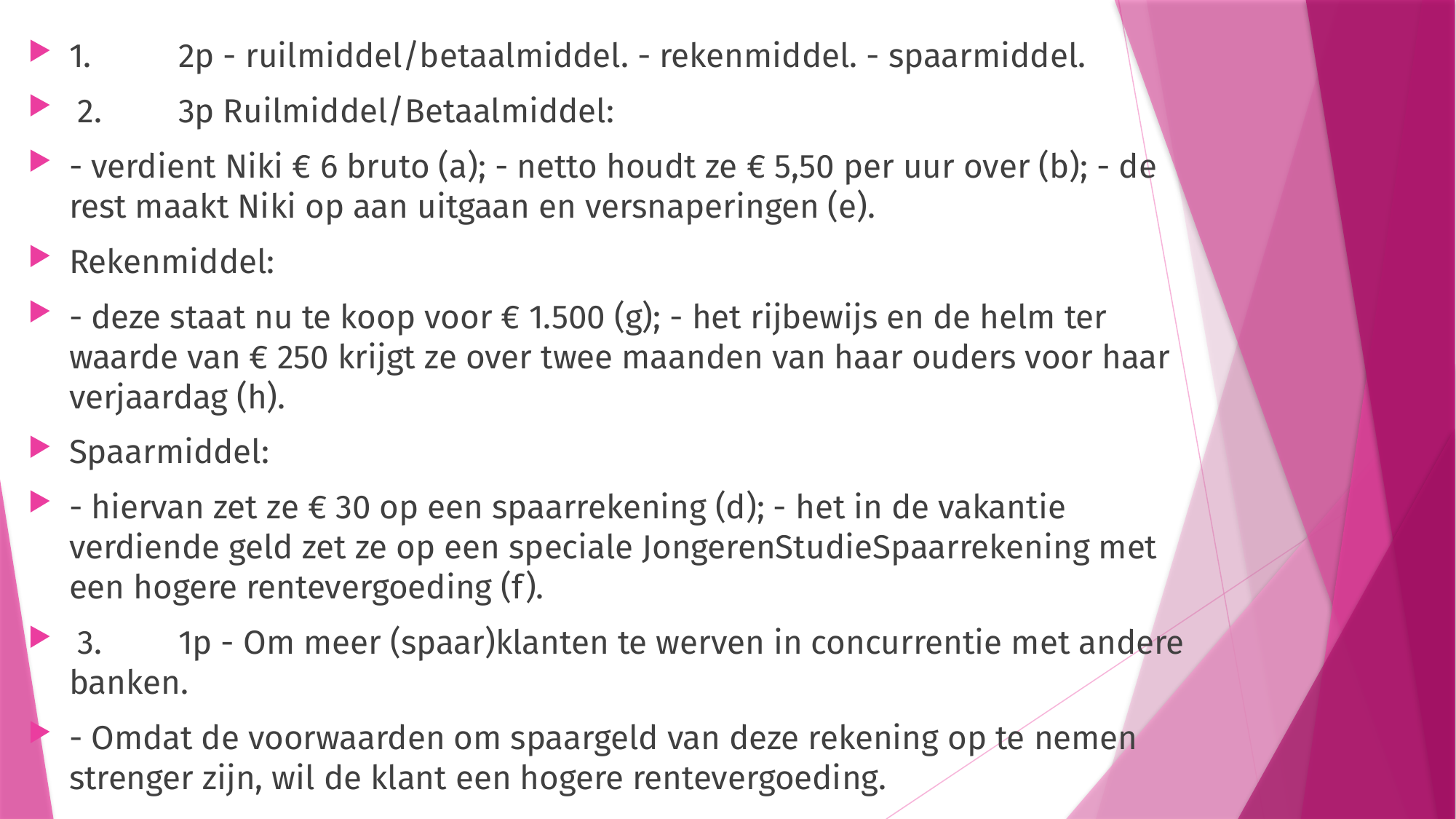

1.	2p - ruilmiddel/betaalmiddel. - rekenmiddel. - spaarmiddel.
 2.	3p Ruilmiddel/Betaalmiddel:
- verdient Niki € 6 bruto (a); - netto houdt ze € 5,50 per uur over (b); - de rest maakt Niki op aan uitgaan en versnaperingen (e).
Rekenmiddel:
- deze staat nu te koop voor € 1.500 (g); - het rijbewijs en de helm ter waarde van € 250 krijgt ze over twee maanden van haar ouders voor haar verjaardag (h).
Spaarmiddel:
- hiervan zet ze € 30 op een spaarrekening (d); - het in de vakantie verdiende geld zet ze op een speciale JongerenStudieSpaarrekening met een hogere rentevergoeding (f).
 3.	1p - Om meer (spaar)klanten te werven in concurrentie met andere banken.
- Omdat de voorwaarden om spaargeld van deze rekening op te nemen strenger zijn, wil de klant een hogere rentevergoeding.